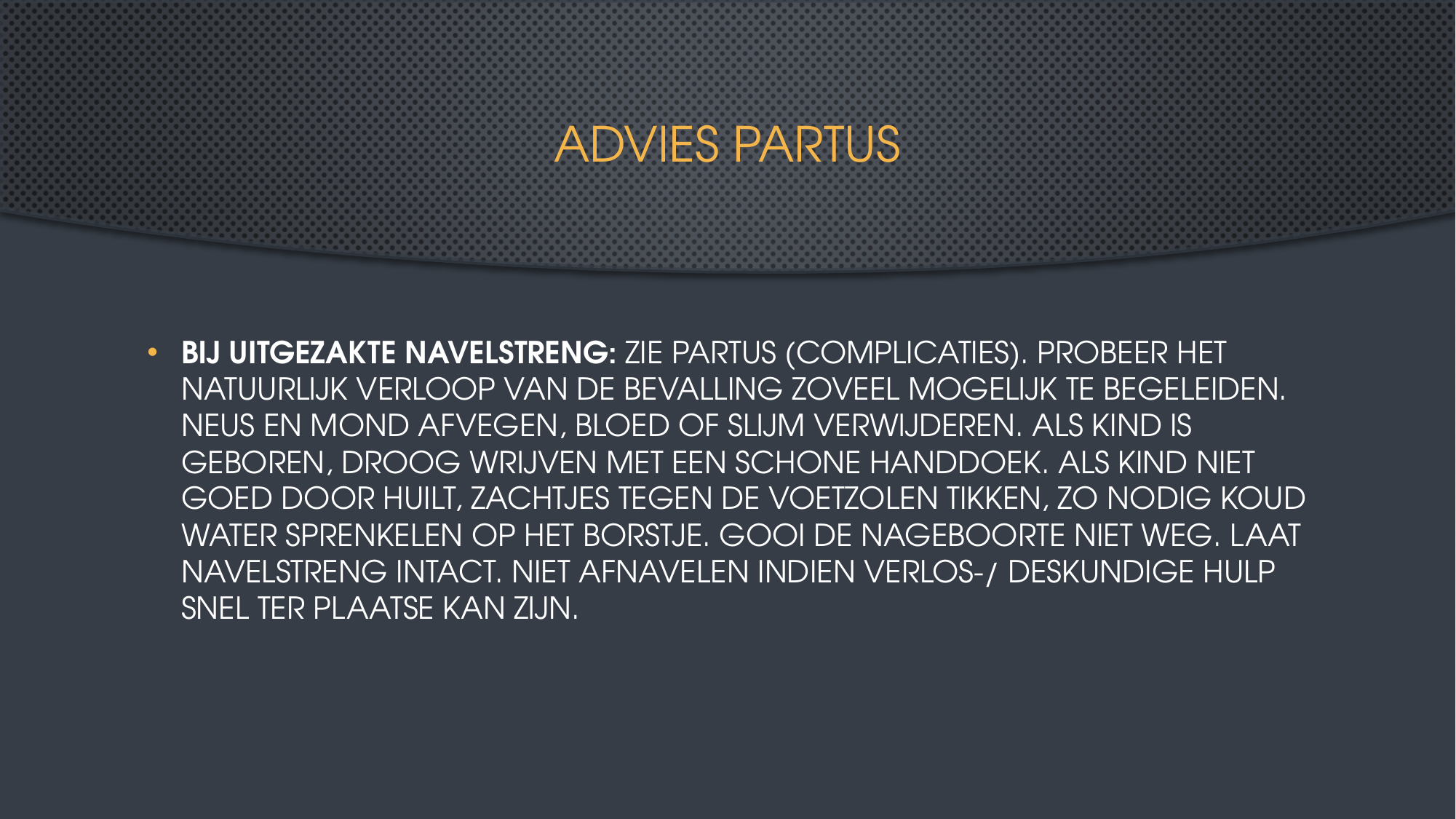

# Advies partus
Bij uitgezakte navelstreng: zie Partus (complicaties). Probeer het natuurlijk verloop van de bevalling zoveel mogelijk te begeleiden. Neus en mond afvegen, bloed of slijm verwijderen. Als kind is geboren, droog wrijven met een schone handdoek. Als kind niet goed door huilt, zachtjes tegen de voetzolen tikken, zo nodig koud water sprenkelen op het borstje. Gooi de nageboorte niet weg. Laat navelstreng intact. Niet afnavelen indien verlos-/ deskundige hulp snel ter plaatse kan zijn.